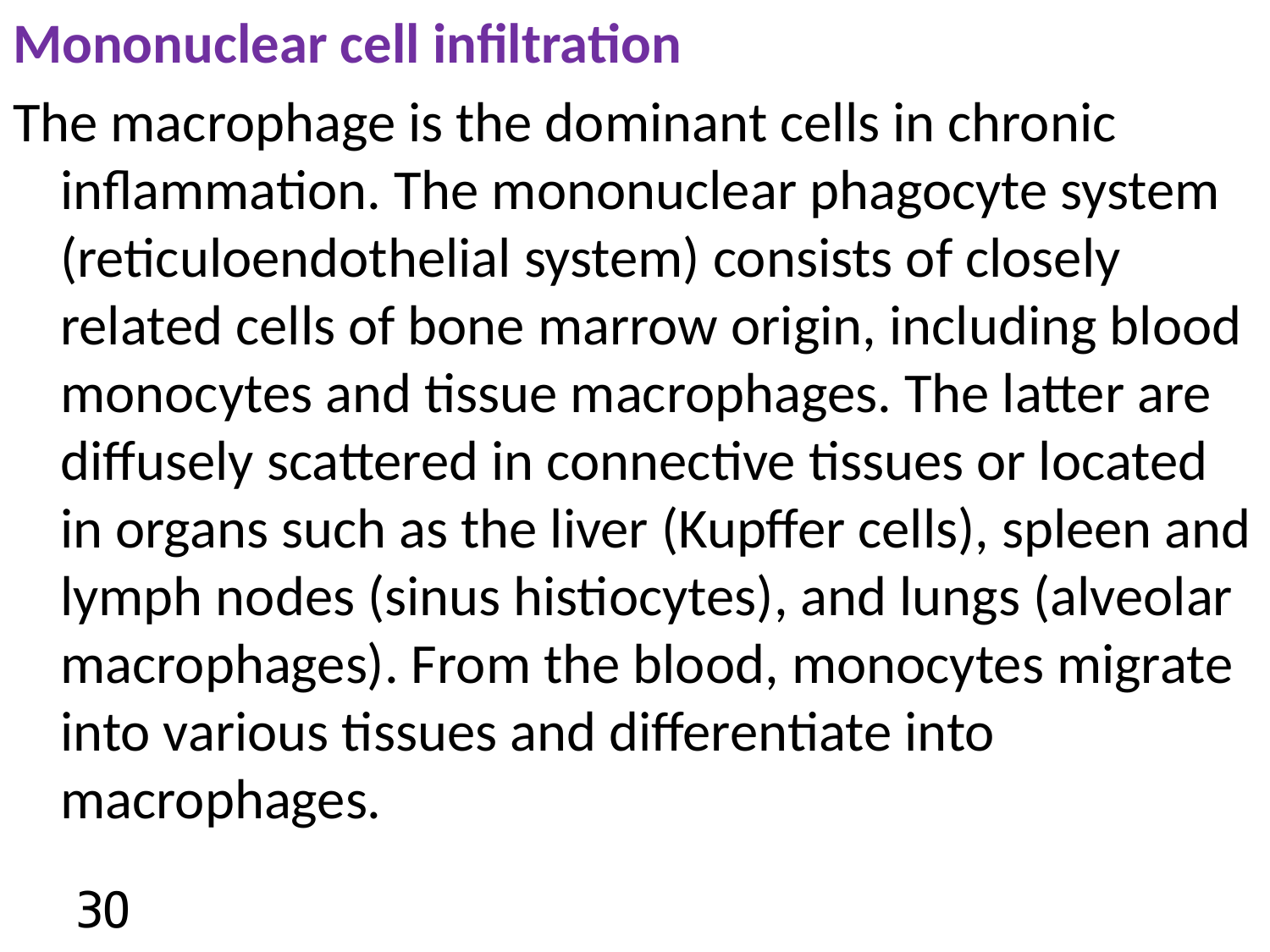

Mononuclear cell infiltration
The macrophage is the dominant cells in chronic inflammation. The mononuclear phagocyte system (reticuloendothelial system) consists of closely related cells of bone marrow origin, including blood monocytes and tissue macrophages. The latter are diffusely scattered in connective tissues or located in organs such as the liver (Kupffer cells), spleen and lymph nodes (sinus histiocytes), and lungs (alveolar macrophages). From the blood, monocytes migrate into various tissues and differentiate into macrophages.
30